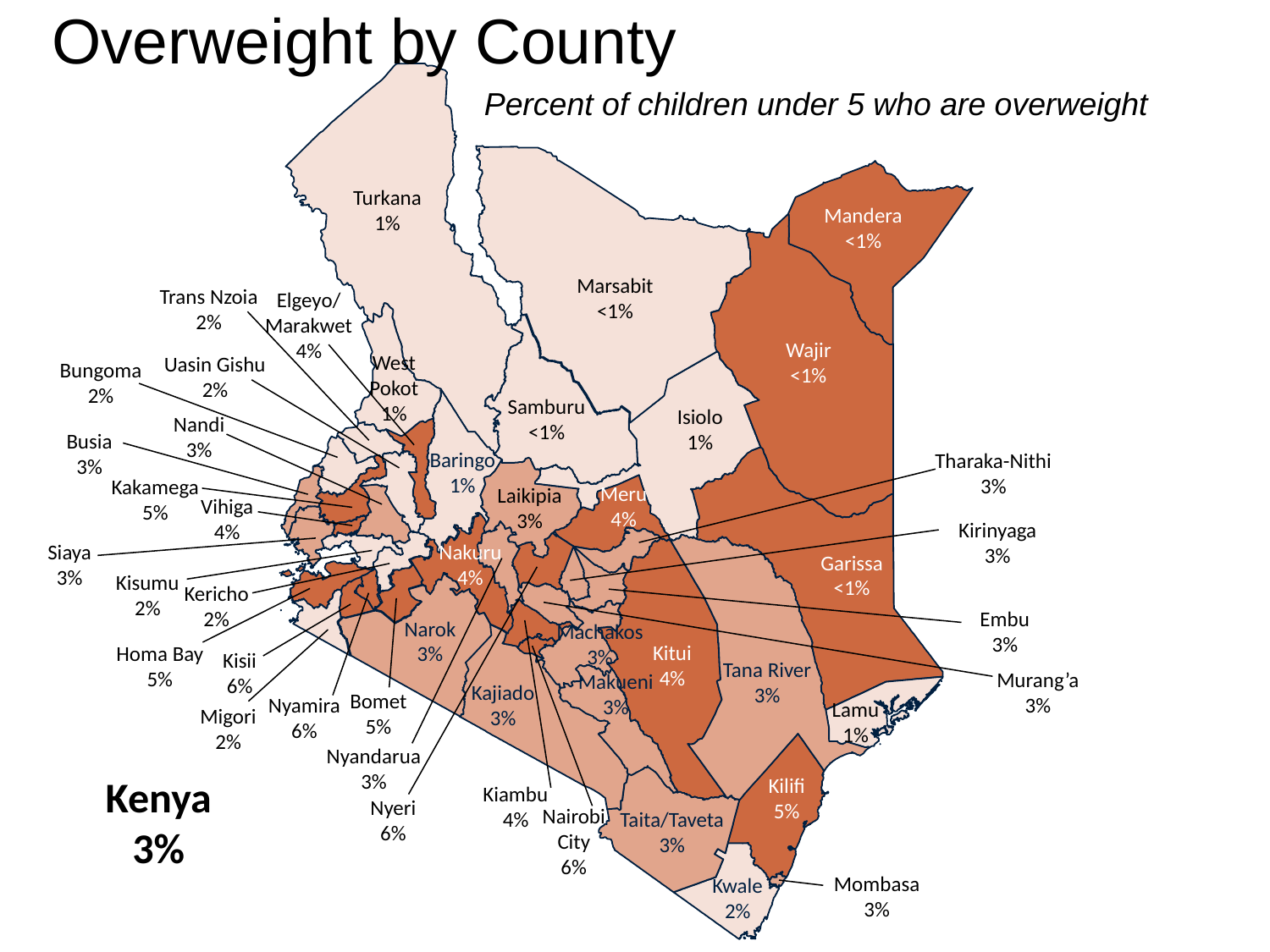

# Overweight by County

Percent of children under 5 who are overweight

Turkana
1%
Mandera
<1%

Marsabit
<1%
Trans Nzoia
2%
Elgeyo/ Marakwet
4%

Wajir
<1%
West Pokot
1%
Uasin Gishu
2%
Bungoma
2%

Samburu
<1%

Isiolo
1%
Nandi
3%

Busia
3%

Baringo
1%
Tharaka-Nithi
3%

Kakamega
5%
Meru
4%

Laikipia
3%

Vihiga
4%

Kirinyaga
3%

Nakuru
4%
Siaya
3%

Garissa
<1%

Kisumu
2%

Kericho
2%

Embu
3%

Narok
3%
Machakos
3%

Kitui
4%
Homa Bay
5%

Kisii
6%
Tana River
3%
Murang’a
3%
Makueni
3%

Kajiado
3%

Bomet
5%
Nyamira
6%
Lamu
1%
Migori
2%

Nyandarua
3%
Kenya
3%

Kilifi
5%
Kiambu
4%
Nyeri
6%

Nairobi
City
6%
Taita/Taveta
3%

Mombasa
3%
Kwale
2%